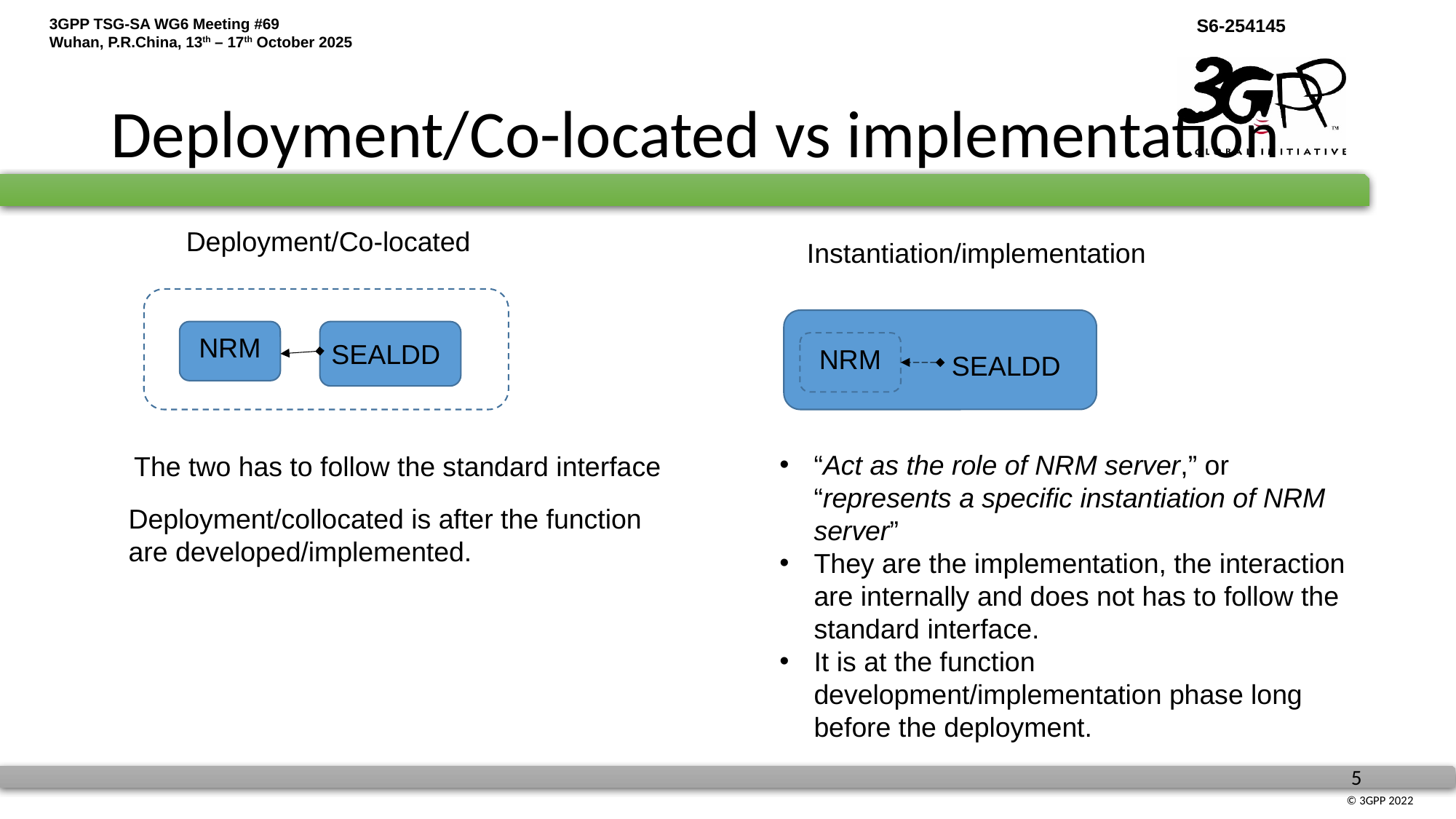

# Deployment/Co-located vs implementation

Deployment/Co-located
Instantiation/implementation

NRM
SEALDD

NRM
SEALDD
“Act as the role of NRM server,” or “represents a specific instantiation of NRM server”
They are the implementation, the interaction are internally and does not has to follow the standard interface.
It is at the function development/implementation phase long before the deployment.
The two has to follow the standard interface
Deployment/collocated is after the function are developed/implemented.